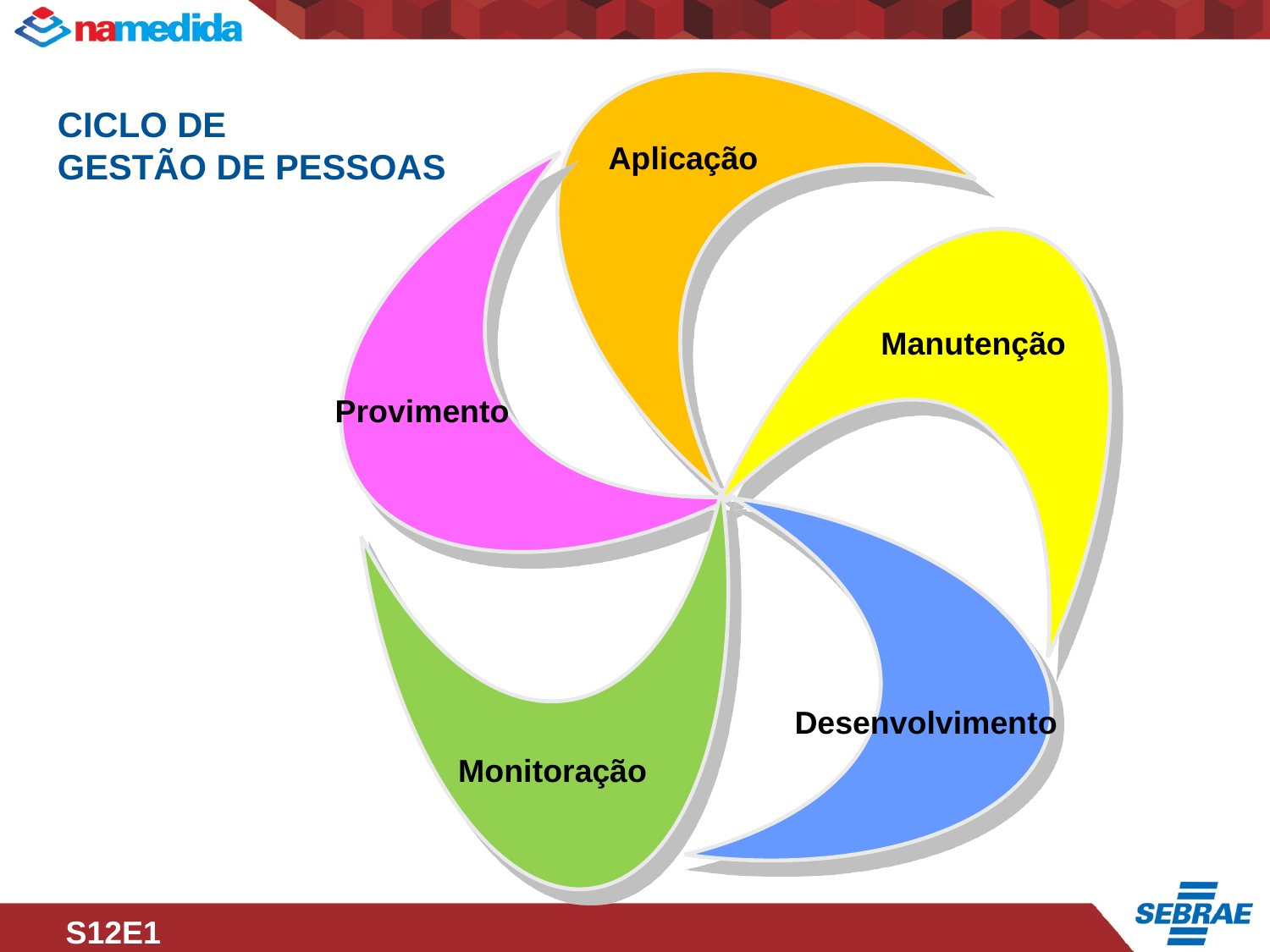

CICLO DE
GESTÃO DE PESSOAS
Aplicação

Manutenção
Provimento

Desenvolvimento
Monitoração
S12E1